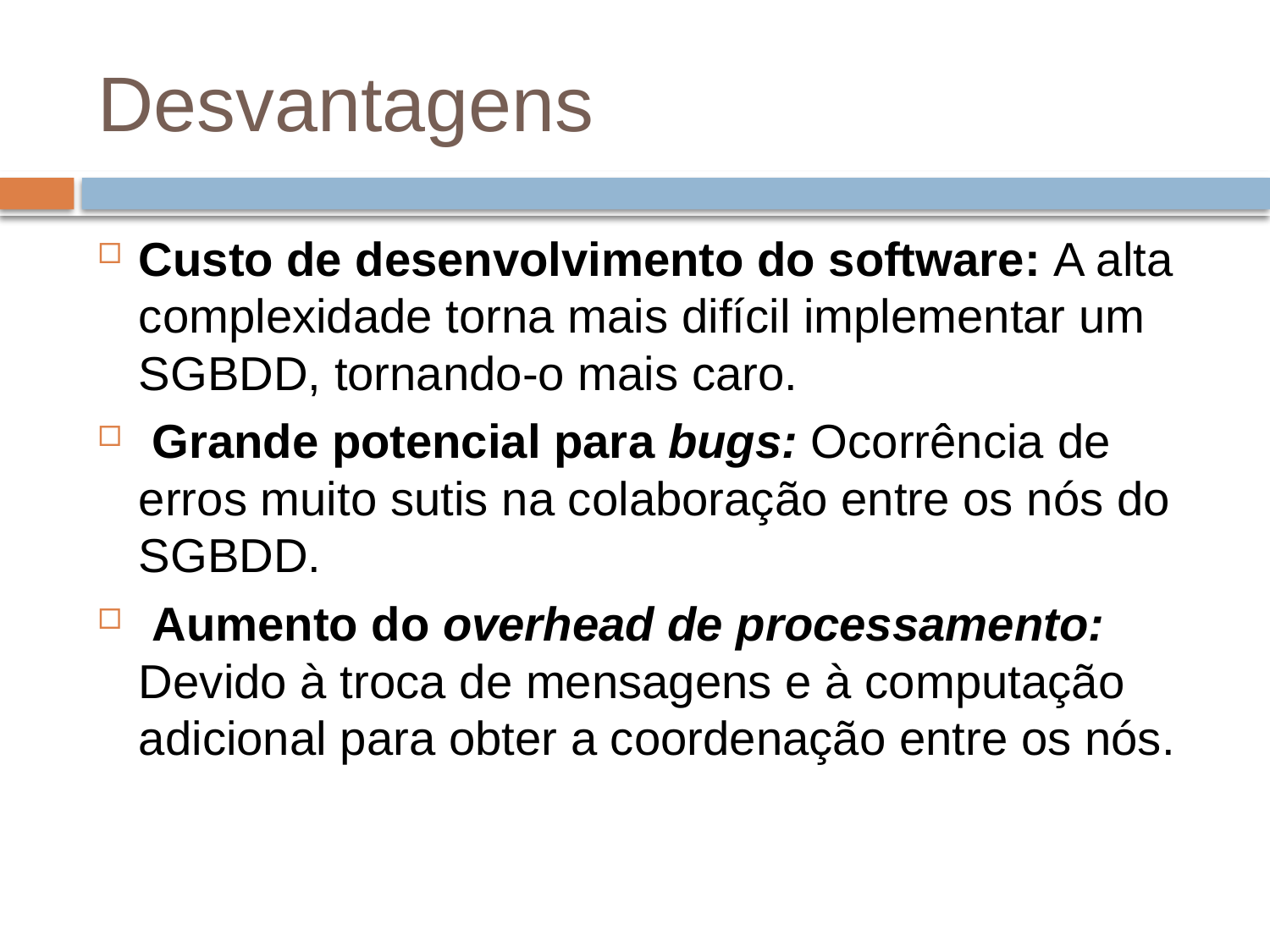

# Desvantagens
Custo de desenvolvimento do software: A alta complexidade torna mais difícil implementar um SGBDD, tornando-o mais caro.
 Grande potencial para bugs: Ocorrência de erros muito sutis na colaboração entre os nós do SGBDD.
 Aumento do overhead de processamento: Devido à troca de mensagens e à computação adicional para obter a coordenação entre os nós.